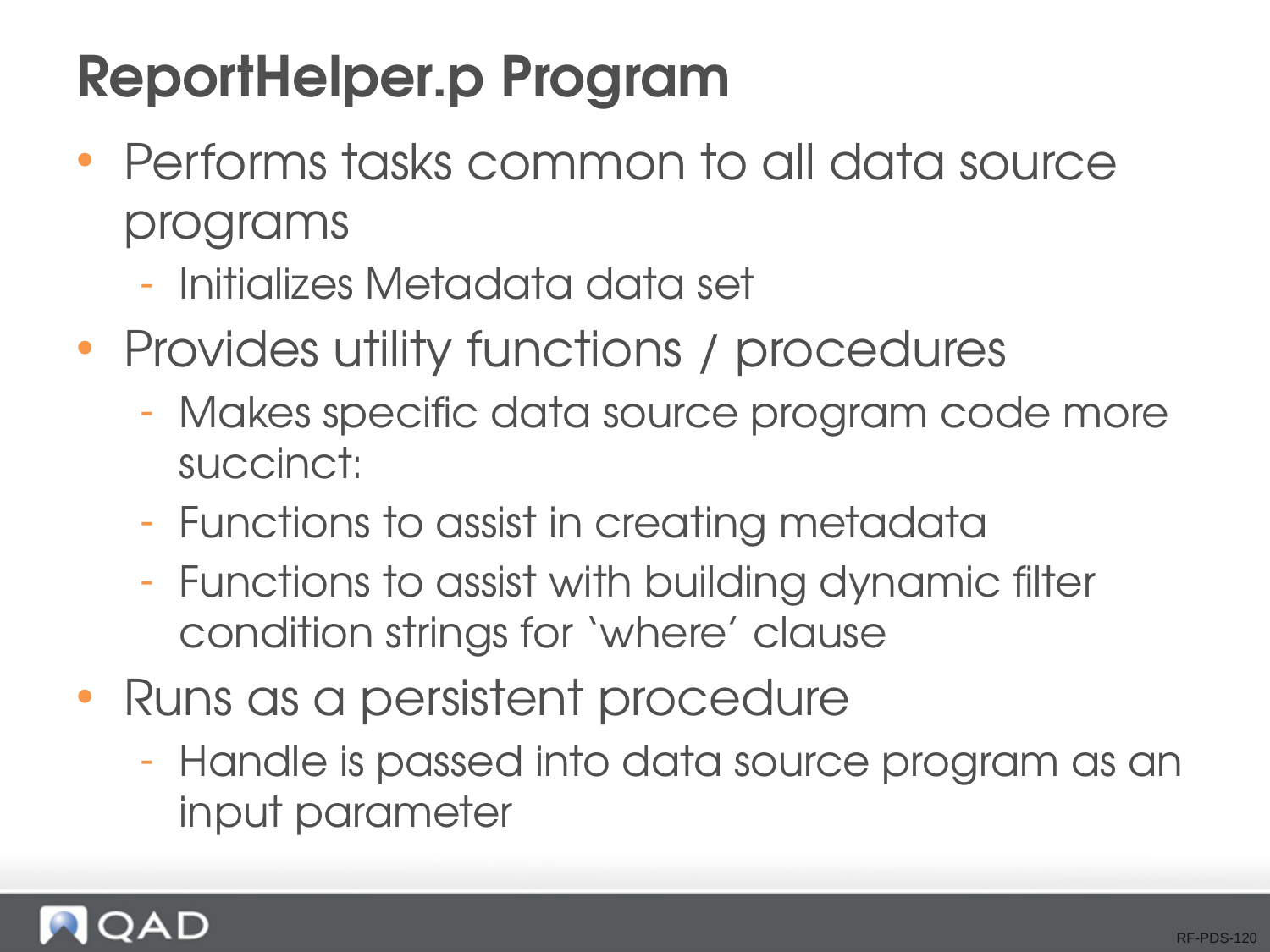

# ReportHelper.p Program
Performs tasks common to all data source programs
Initializes Metadata data set
Provides utility functions / procedures
Makes specific data source program code more succinct:
Functions to assist in creating metadata
Functions to assist with building dynamic filter condition strings for ‘where’ clause
Runs as a persistent procedure
Handle is passed into data source program as an input parameter
RF-PDS-120